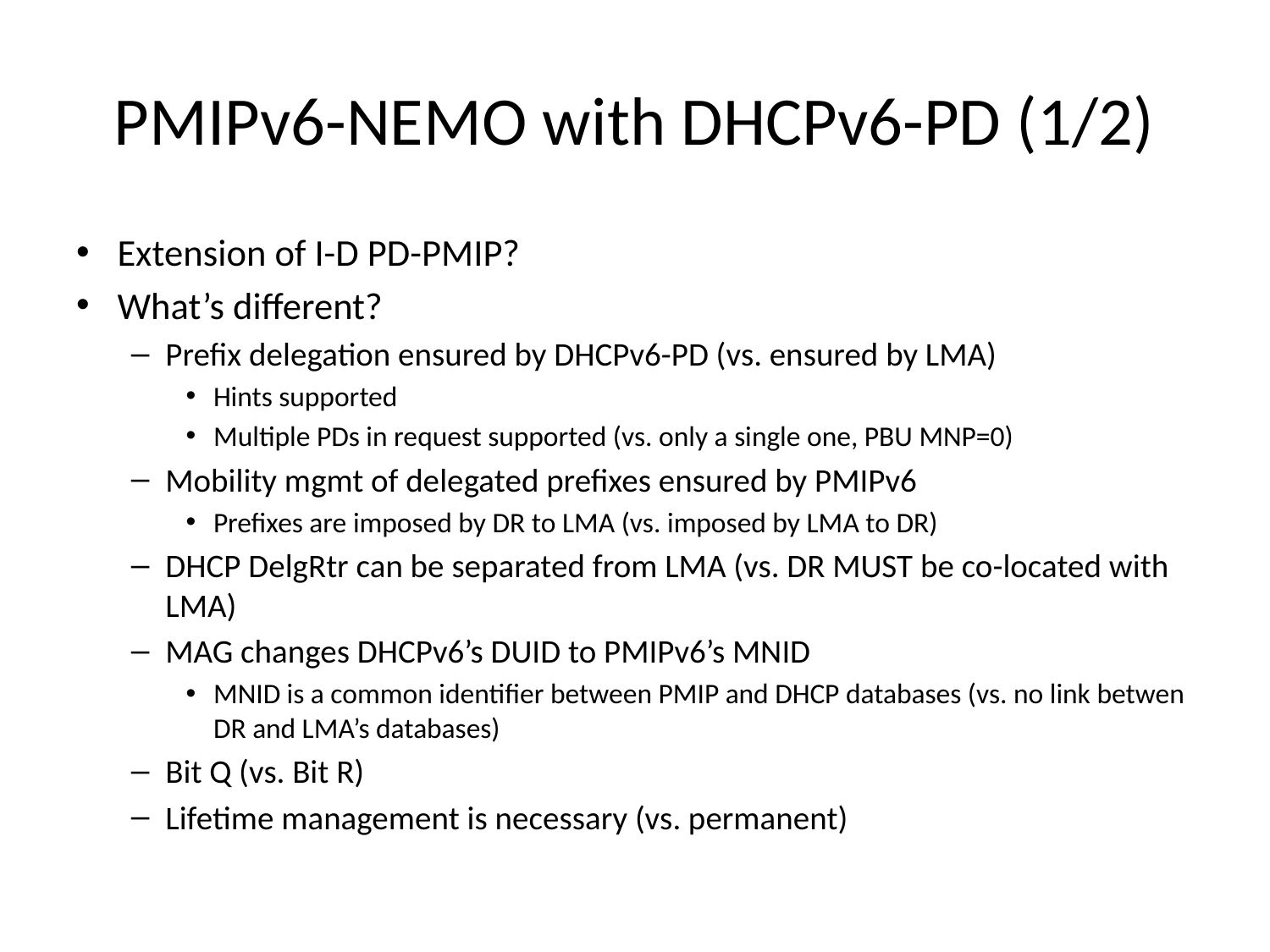

# PMIPv6-NEMO with DHCPv6-PD (1/2)
Extension of I-D PD-PMIP?
What’s different?
Prefix delegation ensured by DHCPv6-PD (vs. ensured by LMA)
Hints supported
Multiple PDs in request supported (vs. only a single one, PBU MNP=0)
Mobility mgmt of delegated prefixes ensured by PMIPv6
Prefixes are imposed by DR to LMA (vs. imposed by LMA to DR)
DHCP DelgRtr can be separated from LMA (vs. DR MUST be co-located with LMA)
MAG changes DHCPv6’s DUID to PMIPv6’s MNID
MNID is a common identifier between PMIP and DHCP databases (vs. no link betwen DR and LMA’s databases)
Bit Q (vs. Bit R)
Lifetime management is necessary (vs. permanent)